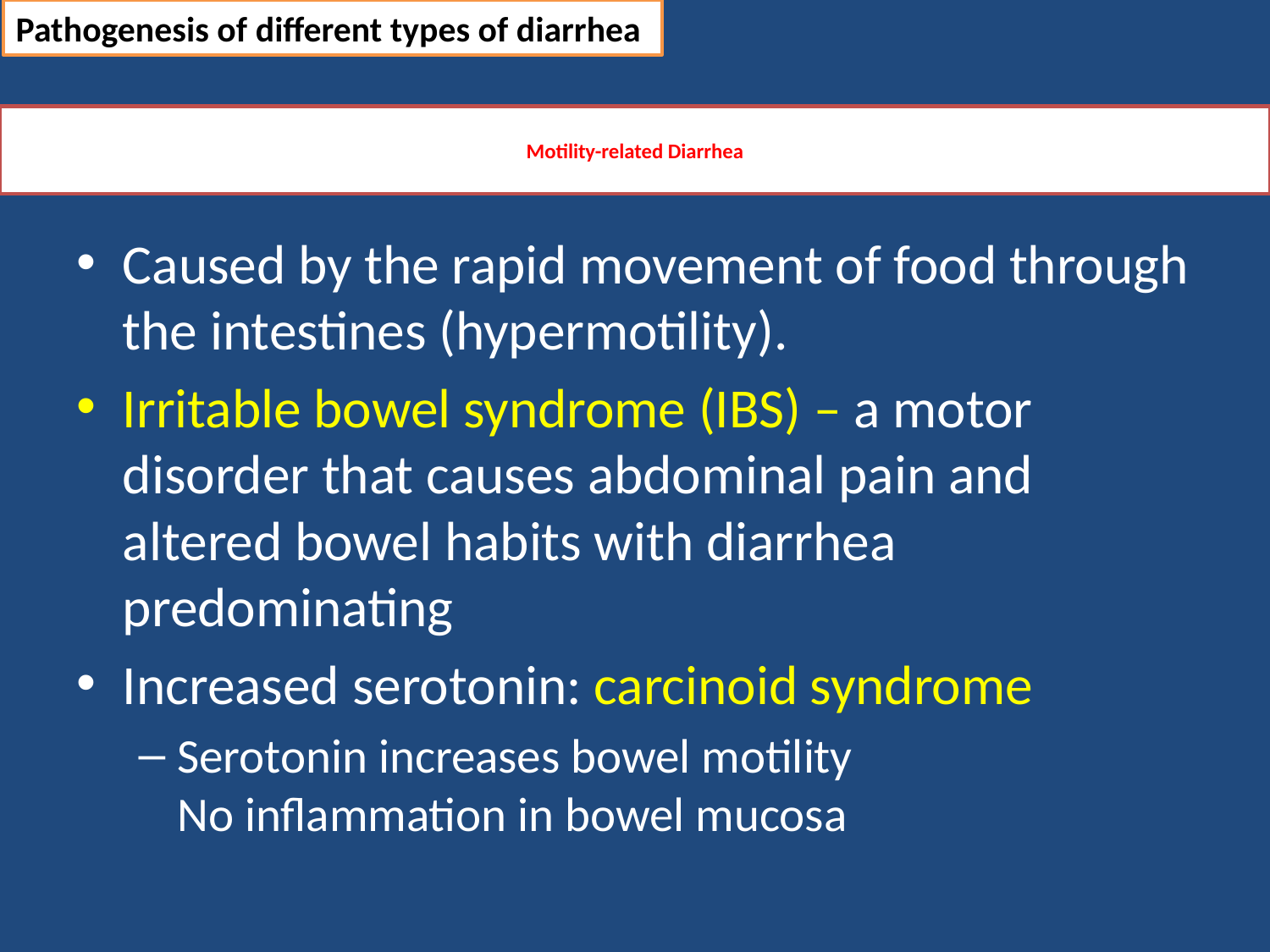

Pathogenesis of different types of diarrhea
# Motility-related Diarrhea
Caused by the rapid movement of food through the intestines (hypermotility).
Irritable bowel syndrome (IBS) – a motor disorder that causes abdominal pain and altered bowel habits with diarrhea predominating
Increased serotonin: carcinoid syndrome
Serotonin increases bowel motility
No inflammation in bowel mucosa